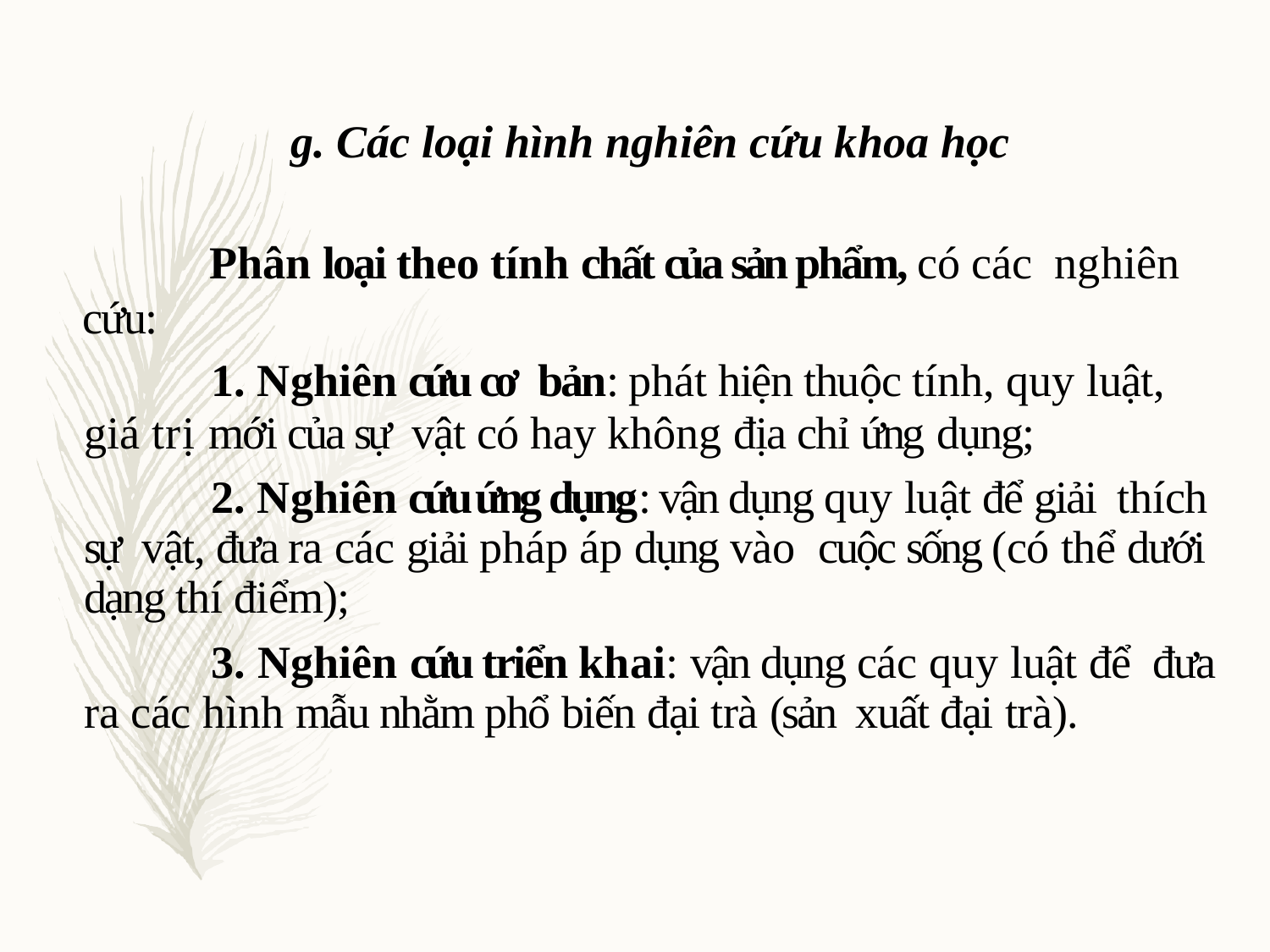

g. Các loại hình nghiên cứu khoa học
	Phân loại theo tính chất của sản phẩm, có các  nghiên cứu:
			1. Nghiên cứu cơ  bản: phát hiện thuộc tính, quy luật, giá trị mới của sự  vật có hay không địa chỉ ứng dụng;
			2. Nghiên cứu ứng dụng: vận dụng quy luật để giải  thích sự  vật, đưa ra các giải pháp áp dụng vào  cuộc sống (có thể dưới dạng thí điểm);
		3. Nghiên cứu triển khai: vận dụng các quy luật để  đưa ra các hình mẫu nhằm phổ biến đại trà (sản  xuất đại trà).